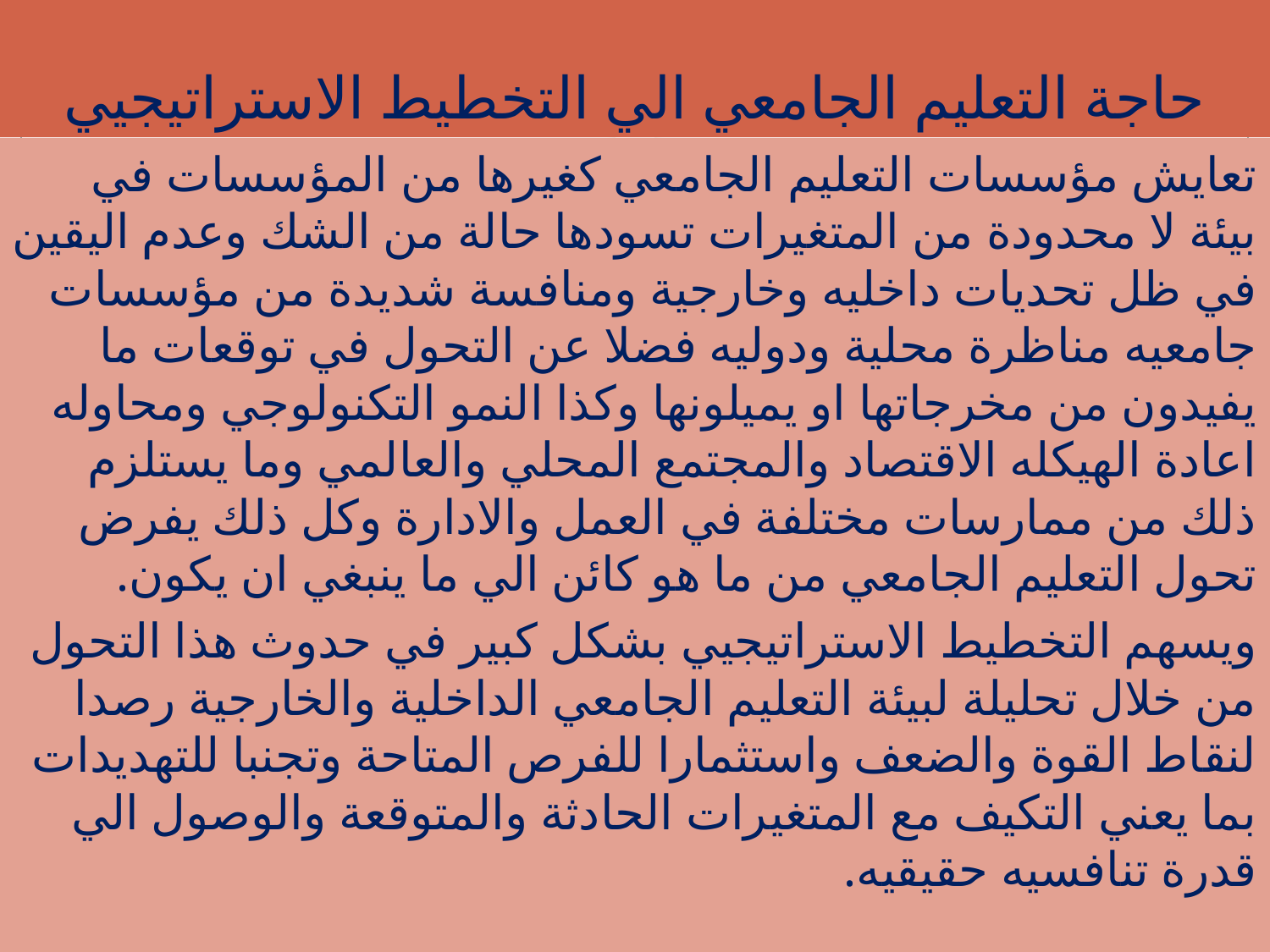

# حاجة التعليم الجامعي الي التخطيط الاستراتيجيي
تعايش مؤسسات التعليم الجامعي كغيرها من المؤسسات في بيئة لا محدودة من المتغيرات تسودها حالة من الشك وعدم اليقين في ظل تحديات داخليه وخارجية ومنافسة شديدة من مؤسسات جامعيه مناظرة محلية ودوليه فضلا عن التحول في توقعات ما يفيدون من مخرجاتها او يميلونها وكذا النمو التكنولوجي ومحاوله اعادة الهيكله الاقتصاد والمجتمع المحلي والعالمي وما يستلزم ذلك من ممارسات مختلفة في العمل والادارة وكل ذلك يفرض تحول التعليم الجامعي من ما هو كائن الي ما ينبغي ان يكون.
ويسهم التخطيط الاستراتيجيي بشكل كبير في حدوث هذا التحول من خلال تحليلة لبيئة التعليم الجامعي الداخلية والخارجية رصدا لنقاط القوة والضعف واستثمارا للفرص المتاحة وتجنبا للتهديدات بما يعني التكيف مع المتغيرات الحادثة والمتوقعة والوصول الي قدرة تنافسيه حقيقيه.